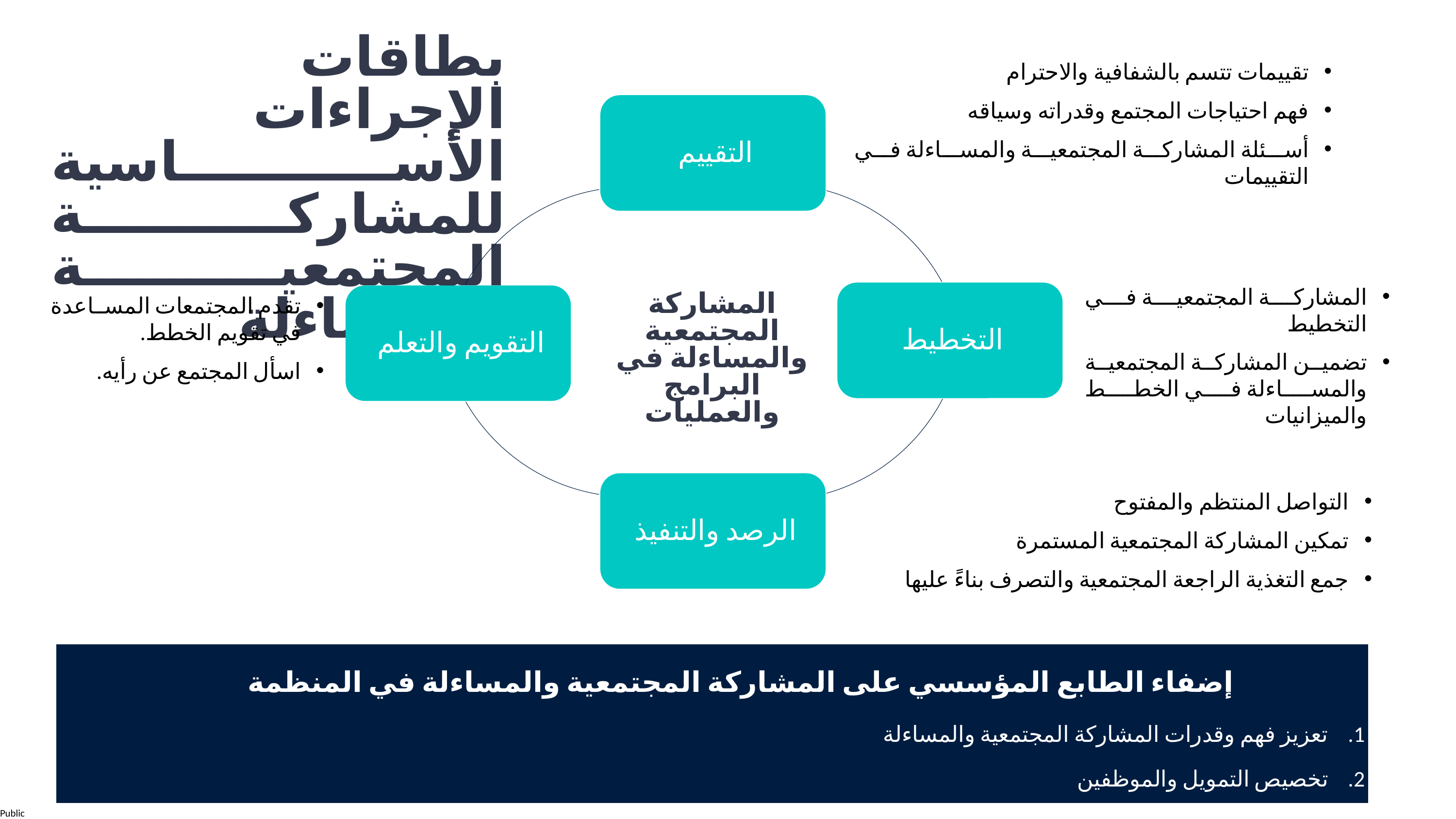

بطاقات الإجراءات الأساسية للمشاركة المجتمعية والمساءلة
تقييمات تتسم بالشفافية والاحترام
فهم احتياجات المجتمع وقدراته وسياقه
أسئلة المشاركة المجتمعية والمساءلة في التقييمات
التقييم
التخطيط
الرصد والتنفيذ
التقويم والتعلم
المشاركة المجتمعية في التخطيط
تضمين المشاركة المجتمعية والمساءلة في الخطط والميزانيات
تقدم المجتمعات المساعدة في تقويم الخطط.
اسأل المجتمع عن رأيه.
المشاركة المجتمعية والمساءلة في البرامج والعمليات
التواصل المنتظم والمفتوح
تمكين المشاركة المجتمعية المستمرة
جمع التغذية الراجعة المجتمعية والتصرف بناءً عليها
إضفاء الطابع المؤسسي على المشاركة المجتمعية والمساءلة في المنظمة
تعزيز فهم وقدرات المشاركة المجتمعية والمساءلة
تخصيص التمويل والموظفين
الإدماج في الإستراتيجيات والسياسات والخطط والأدوات
آلية التغذية الراجعة على مستوى المنظمة